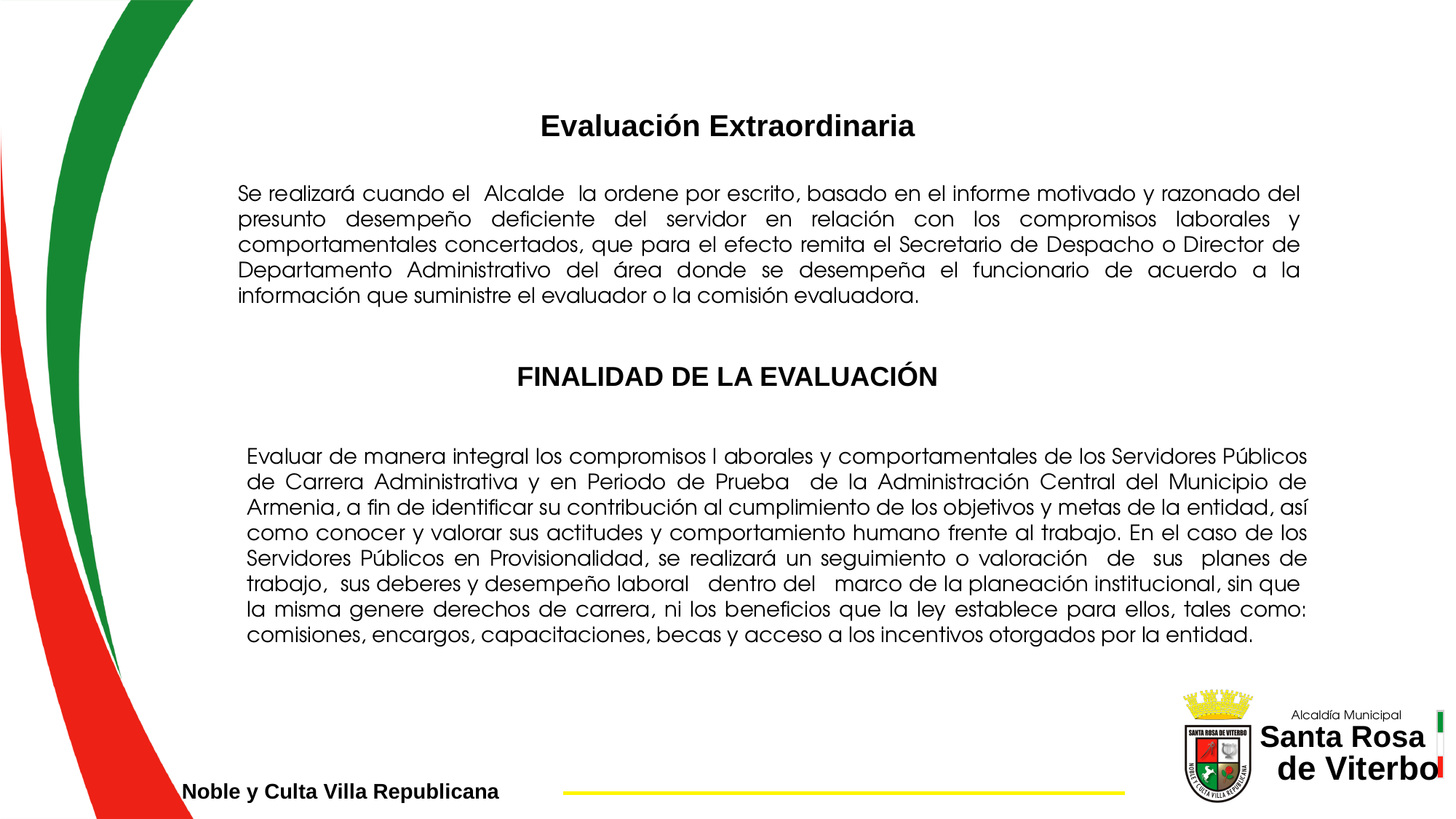

Evaluación Extraordinaria
Se realizará cuando el  Alcalde  la ordene por escrito, basado en el informe motivado y razonado del presunto desempeño deficiente del servidor en relación con los compromisos laborales y comportamentales concertados, que para el efecto remita el Secretario de Despacho o Director de Departamento Administrativo del área donde se desempeña el funcionario de acuerdo a la información que suministre el evaluador o la comisión evaluadora.
FINALIDAD DE LA EVALUACIÓN
Evaluar de manera integral los compromisos l aborales y comportamentales de los Servidores Públicos de Carrera Administrativa y en Periodo de Prueba  de la Administración Central del Municipio de Armenia, a fin de identificar su contribución al cumplimiento de los objetivos y metas de la entidad, así como conocer y valorar sus actitudes y comportamiento humano frente al trabajo. En el caso de los Servidores Públicos en Provisionalidad, se realizará un seguimiento o valoración  de  sus  planes de trabajo,  sus deberes y desempeño laboral   dentro del   marco de la planeación institucional, sin que  la misma genere derechos de carrera, ni los beneficios que la ley establece para ellos, tales como: comisiones, encargos, capacitaciones, becas y acceso a los incentivos otorgados por la entidad.